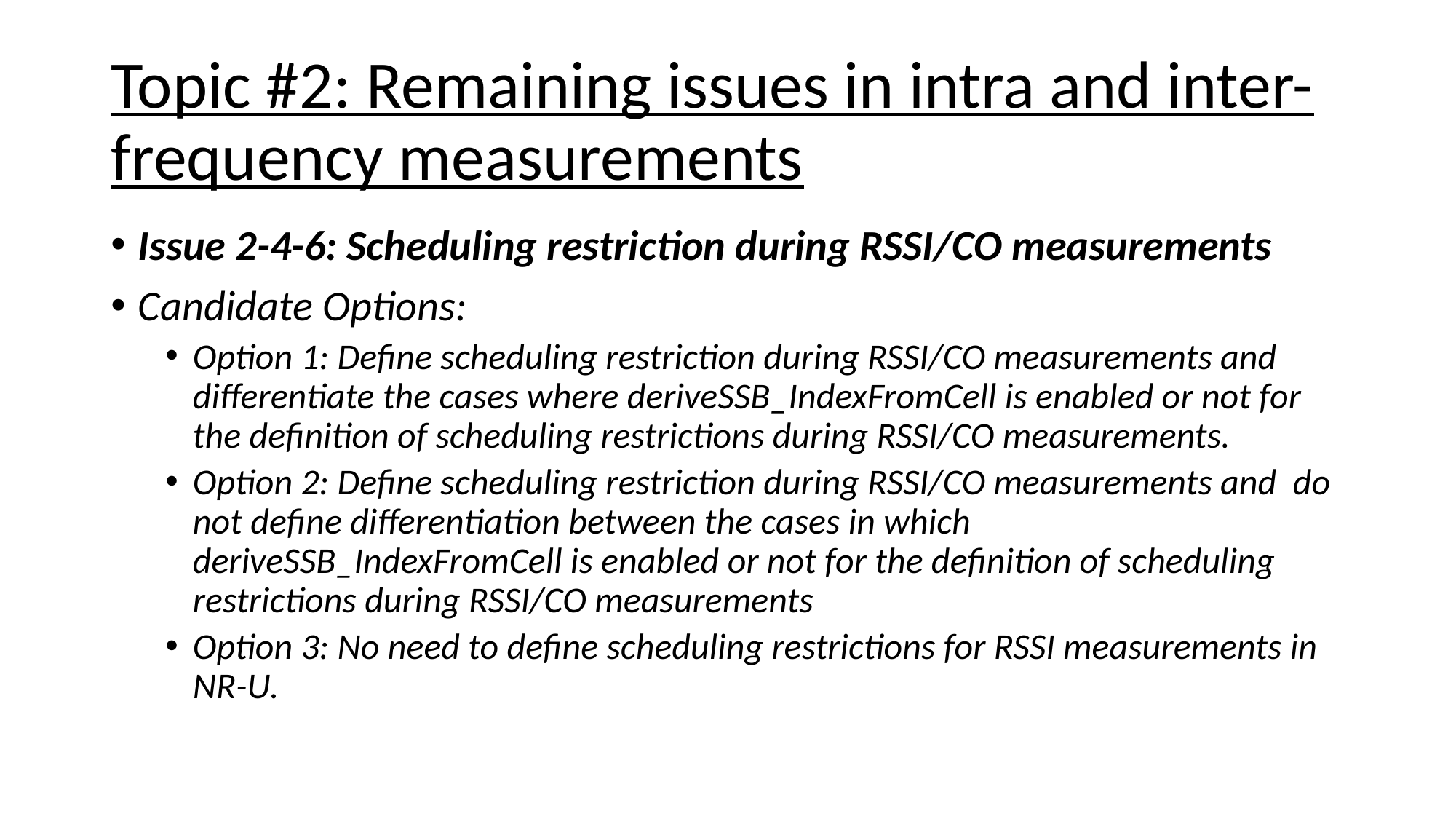

# Topic #2: Remaining issues in intra and inter-frequency measurements
Issue 2-4-6: Scheduling restriction during RSSI/CO measurements
Candidate Options:
Option 1: Define scheduling restriction during RSSI/CO measurements and differentiate the cases where deriveSSB_IndexFromCell is enabled or not for the definition of scheduling restrictions during RSSI/CO measurements.
Option 2: Define scheduling restriction during RSSI/CO measurements and  do not define differentiation between the cases in which deriveSSB_IndexFromCell is enabled or not for the definition of scheduling restrictions during RSSI/CO measurements
Option 3: No need to define scheduling restrictions for RSSI measurements in NR-U.